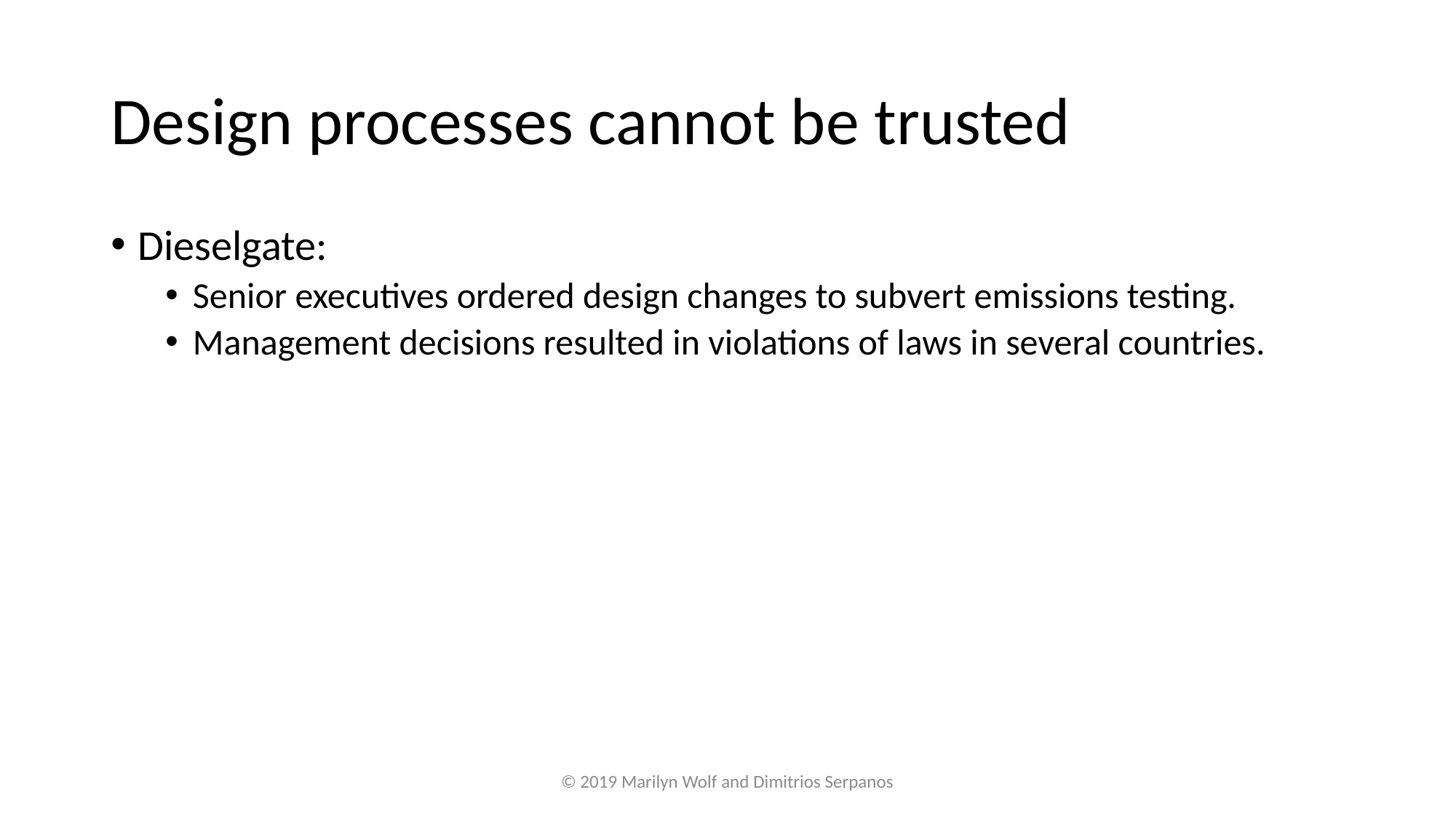

# Design processes cannot be trusted
Dieselgate:
Senior executives ordered design changes to subvert emissions testing.
Management decisions resulted in violations of laws in several countries.
© 2019 Marilyn Wolf and Dimitrios Serpanos